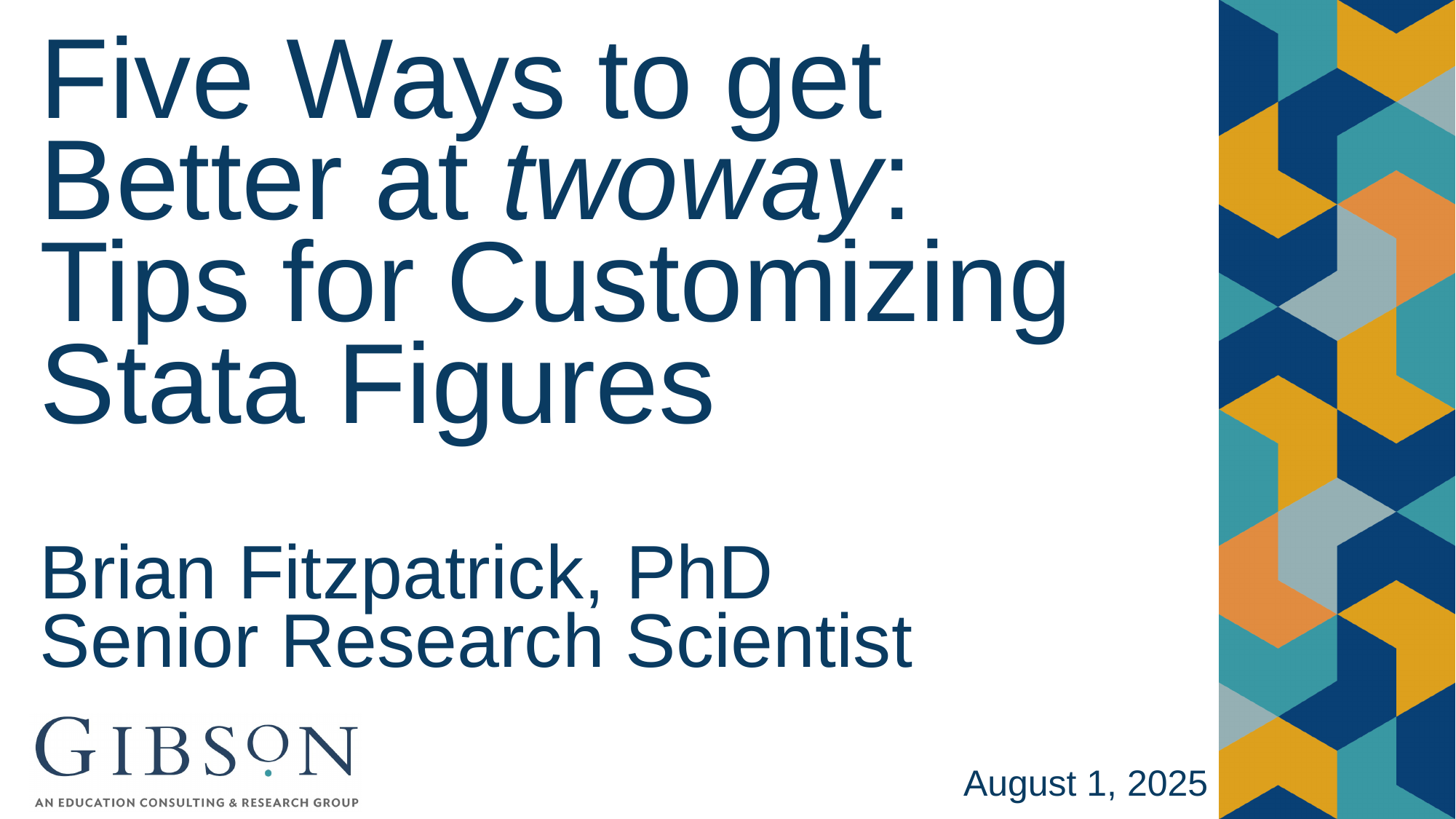

# Five Ways to get Better at twoway: Tips for Customizing Stata Figures Brian Fitzpatrick, PhD Senior Research Scientist
August 1, 2025